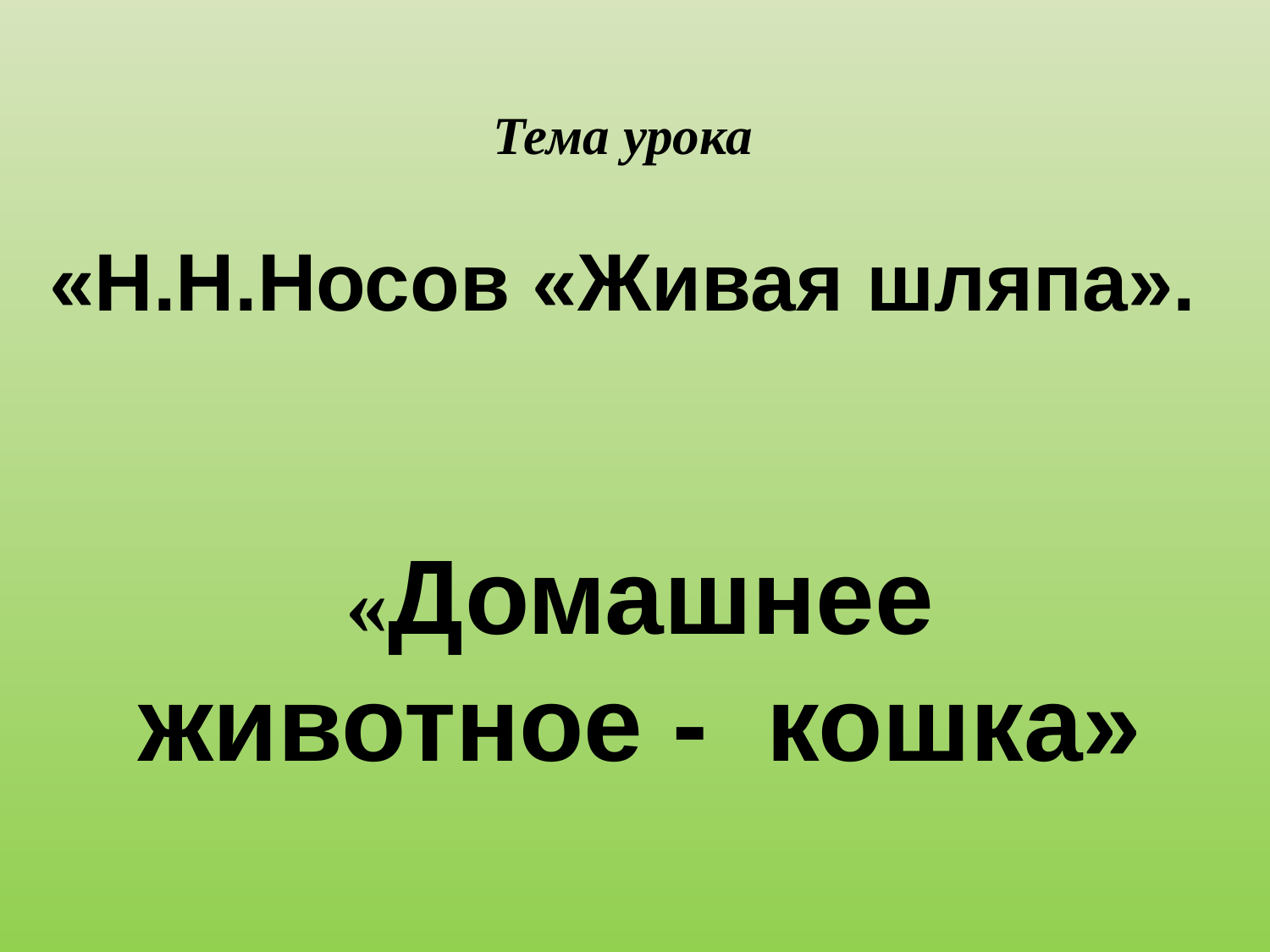

# Тема урока «Н.Н.Носов «Живая шляпа».
«Домашнее животное -  кошка»